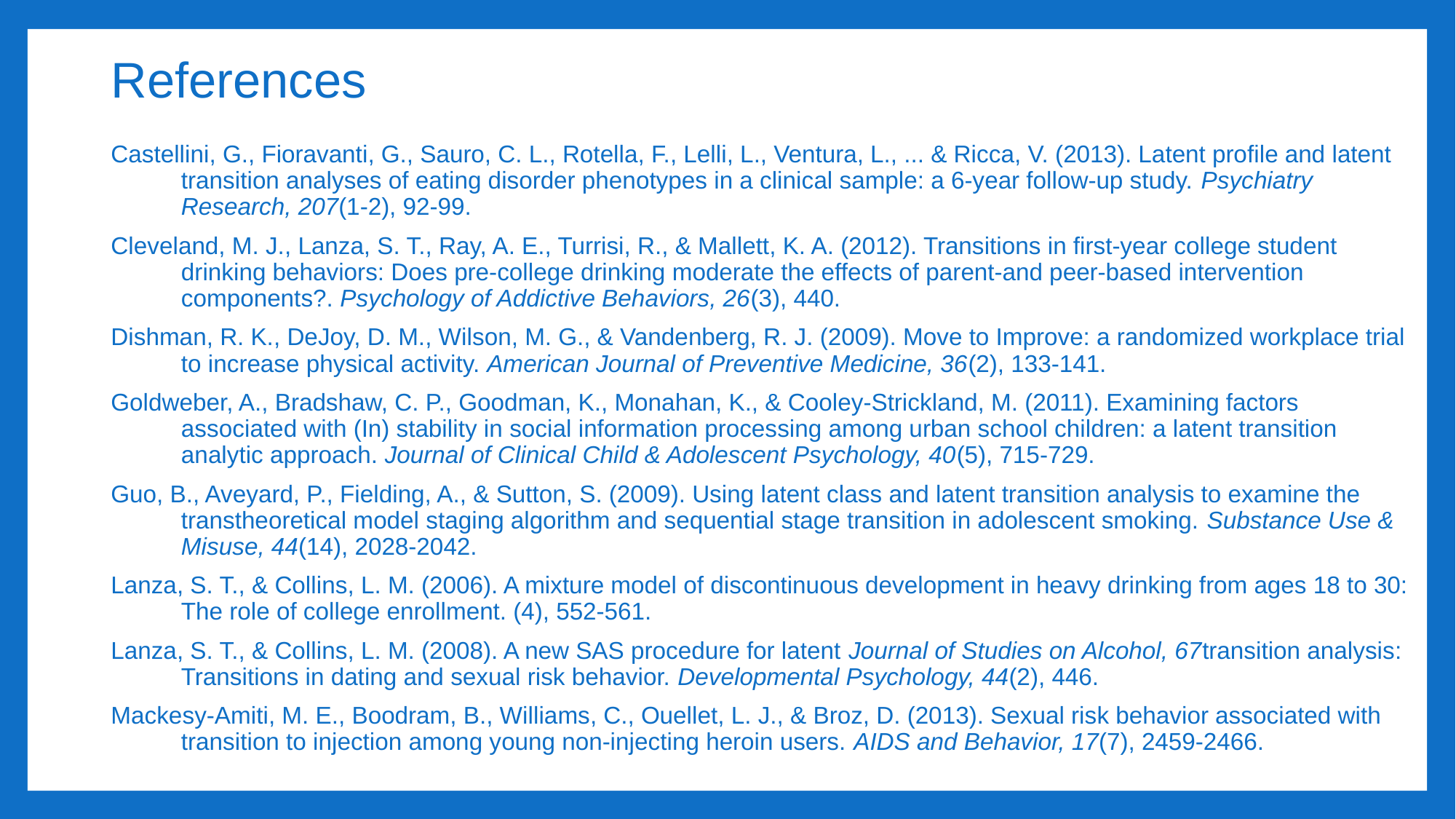

# References
Castellini, G., Fioravanti, G., Sauro, C. L., Rotella, F., Lelli, L., Ventura, L., ... & Ricca, V. (2013). Latent profile and latent transition analyses of eating disorder phenotypes in a clinical sample: a 6-year follow-up study. Psychiatry Research, 207(1-2), 92-99.
Cleveland, M. J., Lanza, S. T., Ray, A. E., Turrisi, R., & Mallett, K. A. (2012). Transitions in first-year college student drinking behaviors: Does pre-college drinking moderate the effects of parent-and peer-based intervention components?. Psychology of Addictive Behaviors, 26(3), 440.
Dishman, R. K., DeJoy, D. M., Wilson, M. G., & Vandenberg, R. J. (2009). Move to Improve: a randomized workplace trial to increase physical activity. American Journal of Preventive Medicine, 36(2), 133-141.
Goldweber, A., Bradshaw, C. P., Goodman, K., Monahan, K., & Cooley-Strickland, M. (2011). Examining factors associated with (In) stability in social information processing among urban school children: a latent transition analytic approach. Journal of Clinical Child & Adolescent Psychology, 40(5), 715-729.
Guo, B., Aveyard, P., Fielding, A., & Sutton, S. (2009). Using latent class and latent transition analysis to examine the transtheoretical model staging algorithm and sequential stage transition in adolescent smoking. Substance Use & Misuse, 44(14), 2028-2042.
Lanza, S. T., & Collins, L. M. (2006). A mixture model of discontinuous development in heavy drinking from ages 18 to 30: The role of college enrollment. (4), 552-561.
Lanza, S. T., & Collins, L. M. (2008). A new SAS procedure for latent Journal of Studies on Alcohol, 67transition analysis: Transitions in dating and sexual risk behavior. Developmental Psychology, 44(2), 446.
Mackesy-Amiti, M. E., Boodram, B., Williams, C., Ouellet, L. J., & Broz, D. (2013). Sexual risk behavior associated with transition to injection among young non-injecting heroin users. AIDS and Behavior, 17(7), 2459-2466.